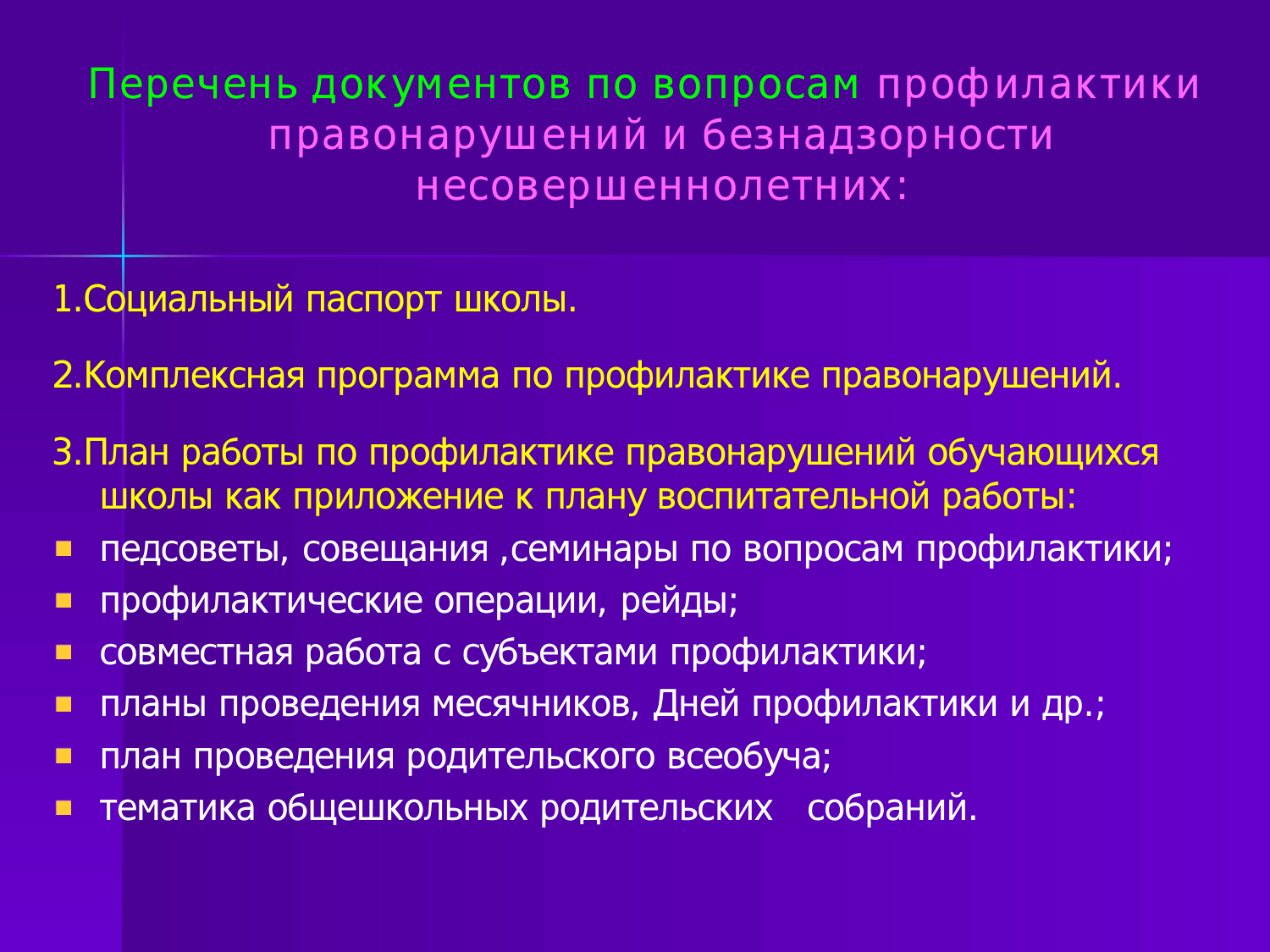

Перечень документов по вопросам профилактики правонарушений и безнадзорности несовершеннолетних:

1.Социальный паспорт школы.

2.Комплексная программа по профилактике правонарушений.

3.План работы по профилактике правонарушений обучающихся школы как приложение к плану воспитательной работы:
педсоветы, совещания ,семинары по вопросам профилактики;
профилактические операции, рейды;
совместная работа с субъектами профилактики;
планы проведения месячников, Дней профилактики и др.;
план проведения родительского всеобуча;
тематика общешкольных родительских   собраний.